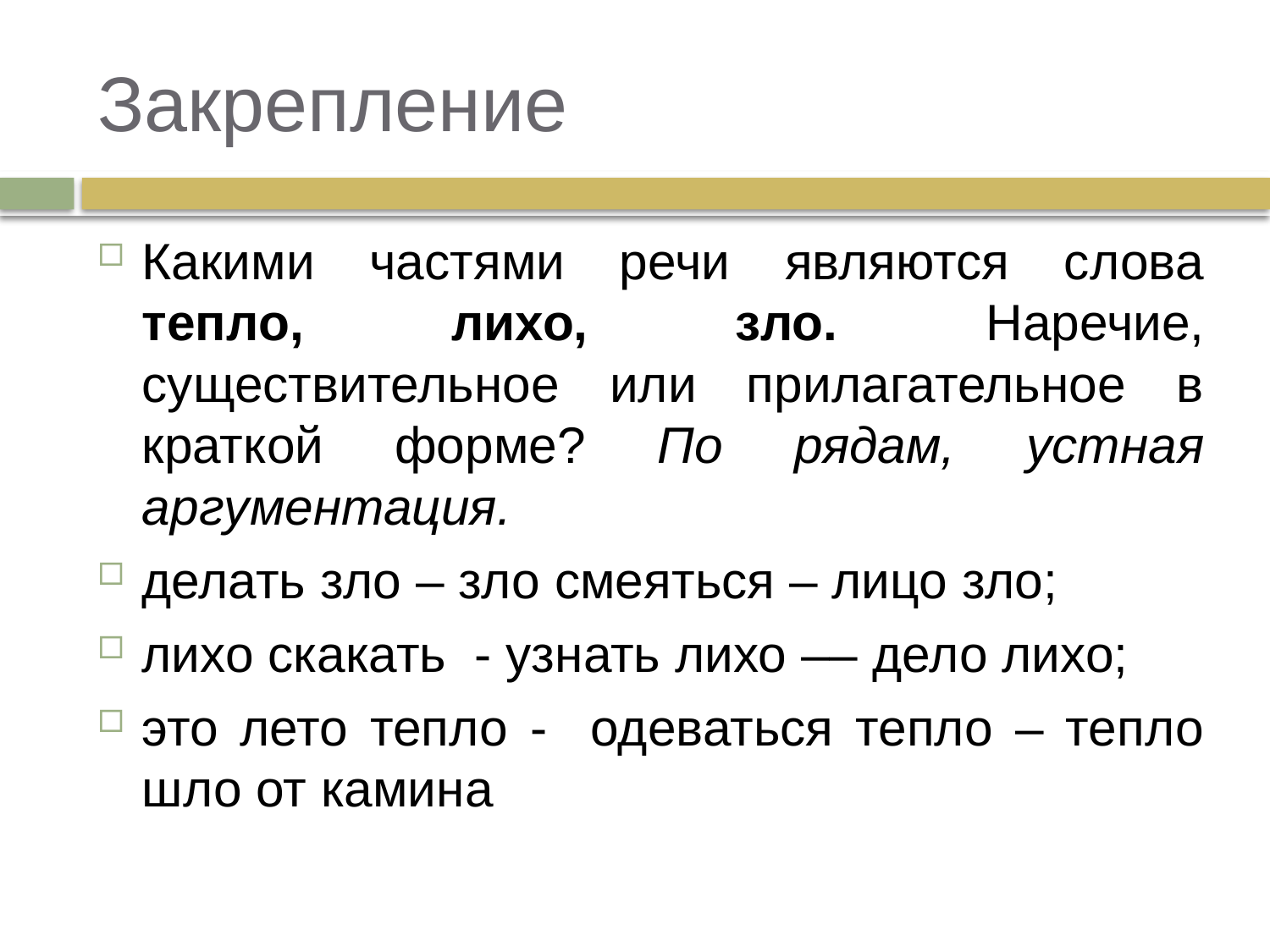

# Закрепление
Какими частями речи являются слова тепло, лихо, зло. Наречие, существительное или прилагательное в краткой форме? По рядам, устная аргументация.
делать зло – зло смеяться – лицо зло;
лихо скакать  - узнать лихо –– дело лихо;
это лето тепло -  одеваться тепло – тепло шло от камина